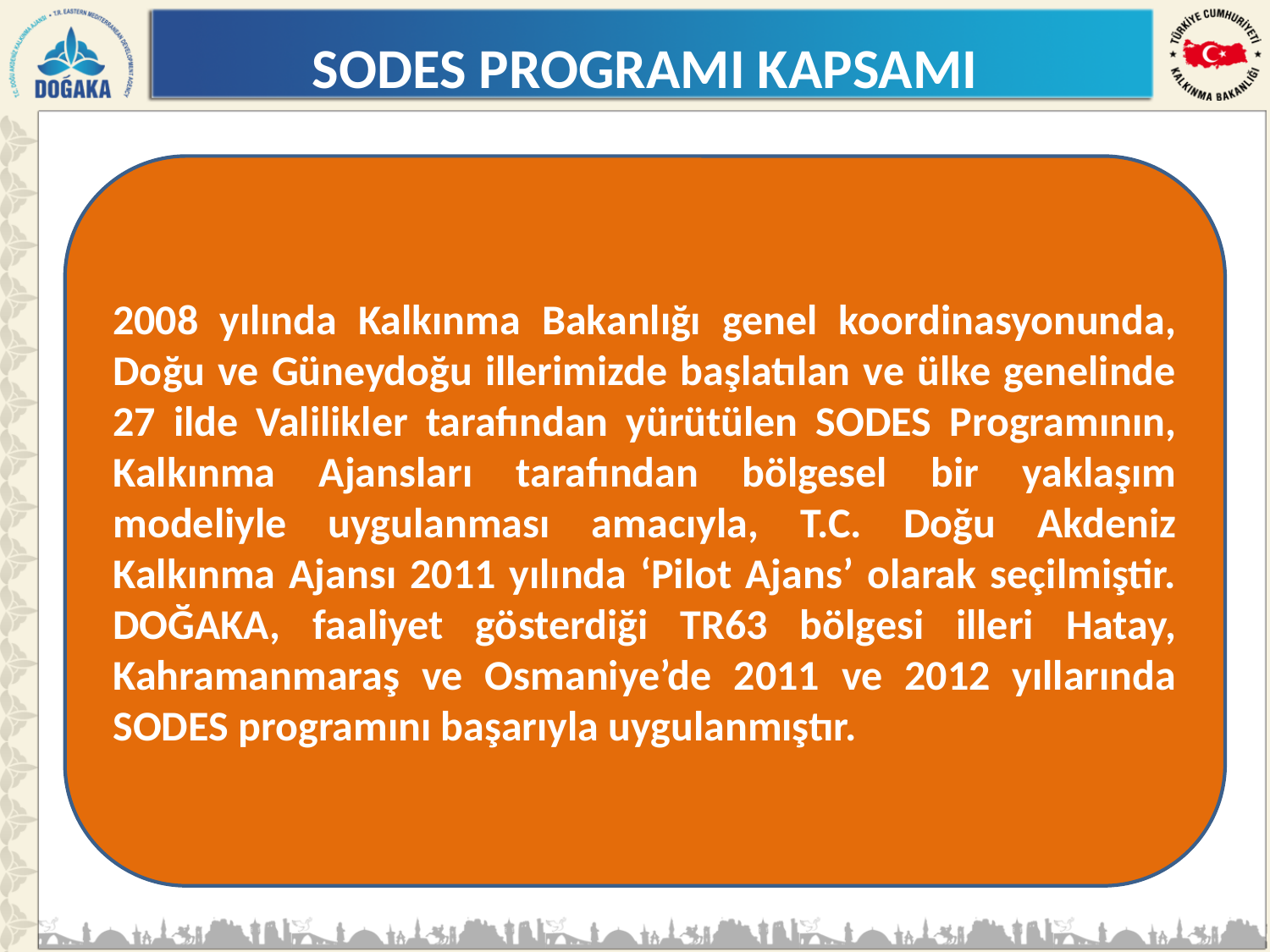

# SODES PROGRAMI KAPSAMI
2008 yılında Kalkınma Bakanlığı genel koordinasyonunda, Doğu ve Güneydoğu illerimizde başlatılan ve ülke genelinde 27 ilde Valilikler tarafından yürütülen SODES Programının, Kalkınma Ajansları tarafından bölgesel bir yaklaşım modeliyle uygulanması amacıyla, T.C. Doğu Akdeniz Kalkınma Ajansı 2011 yılında ‘Pilot Ajans’ olarak seçilmiştir. DOĞAKA, faaliyet gösterdiği TR63 bölgesi illeri Hatay, Kahramanmaraş ve Osmaniye’de 2011 ve 2012 yıllarında SODES programını başarıyla uygulanmıştır.